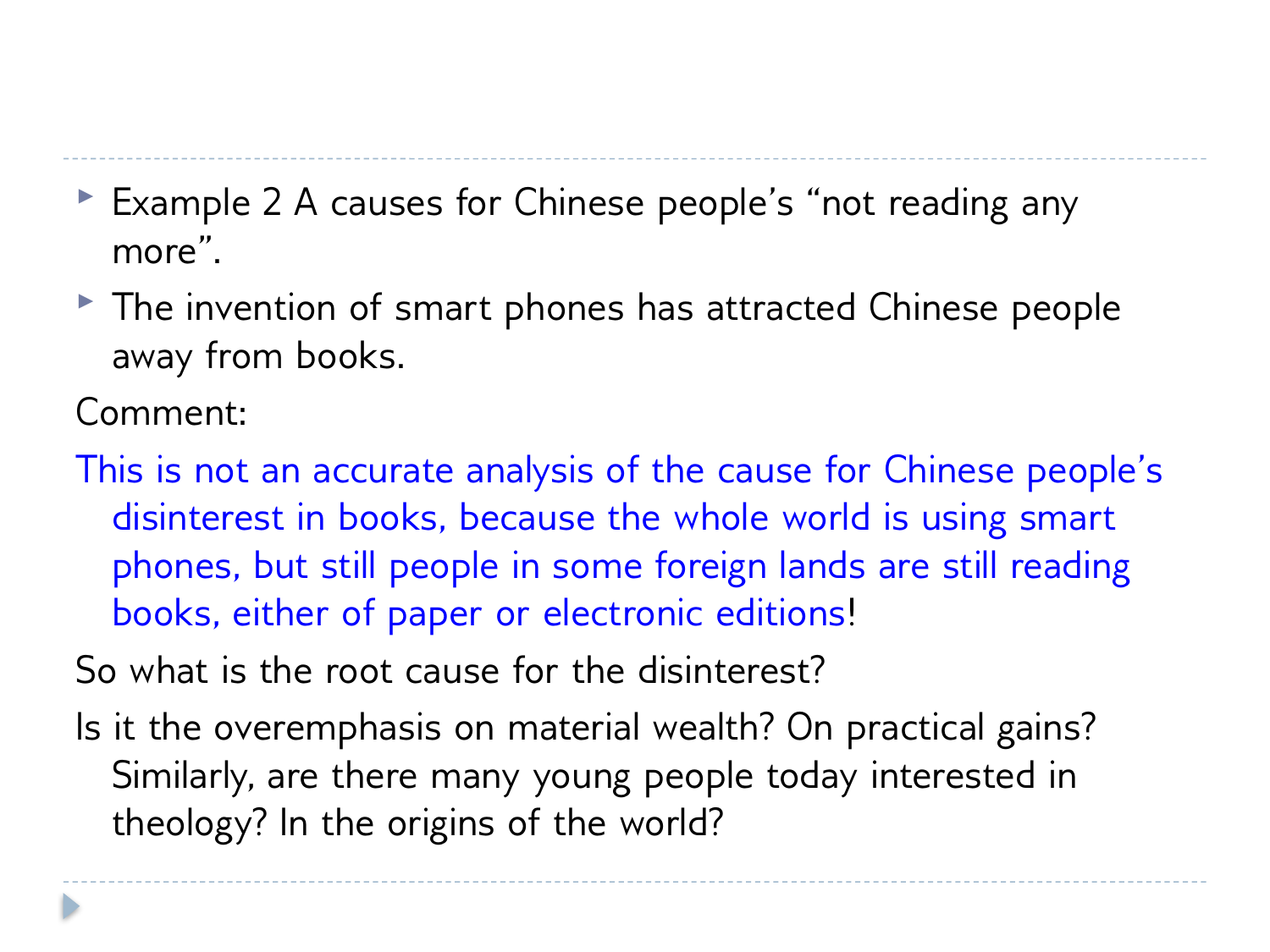

#
Example 2 A causes for Chinese people’s “not reading any more”.
The invention of smart phones has attracted Chinese people away from books.
Comment:
This is not an accurate analysis of the cause for Chinese people’s disinterest in books, because the whole world is using smart phones, but still people in some foreign lands are still reading books, either of paper or electronic editions!
So what is the root cause for the disinterest?
Is it the overemphasis on material wealth? On practical gains? Similarly, are there many young people today interested in theology? In the origins of the world?